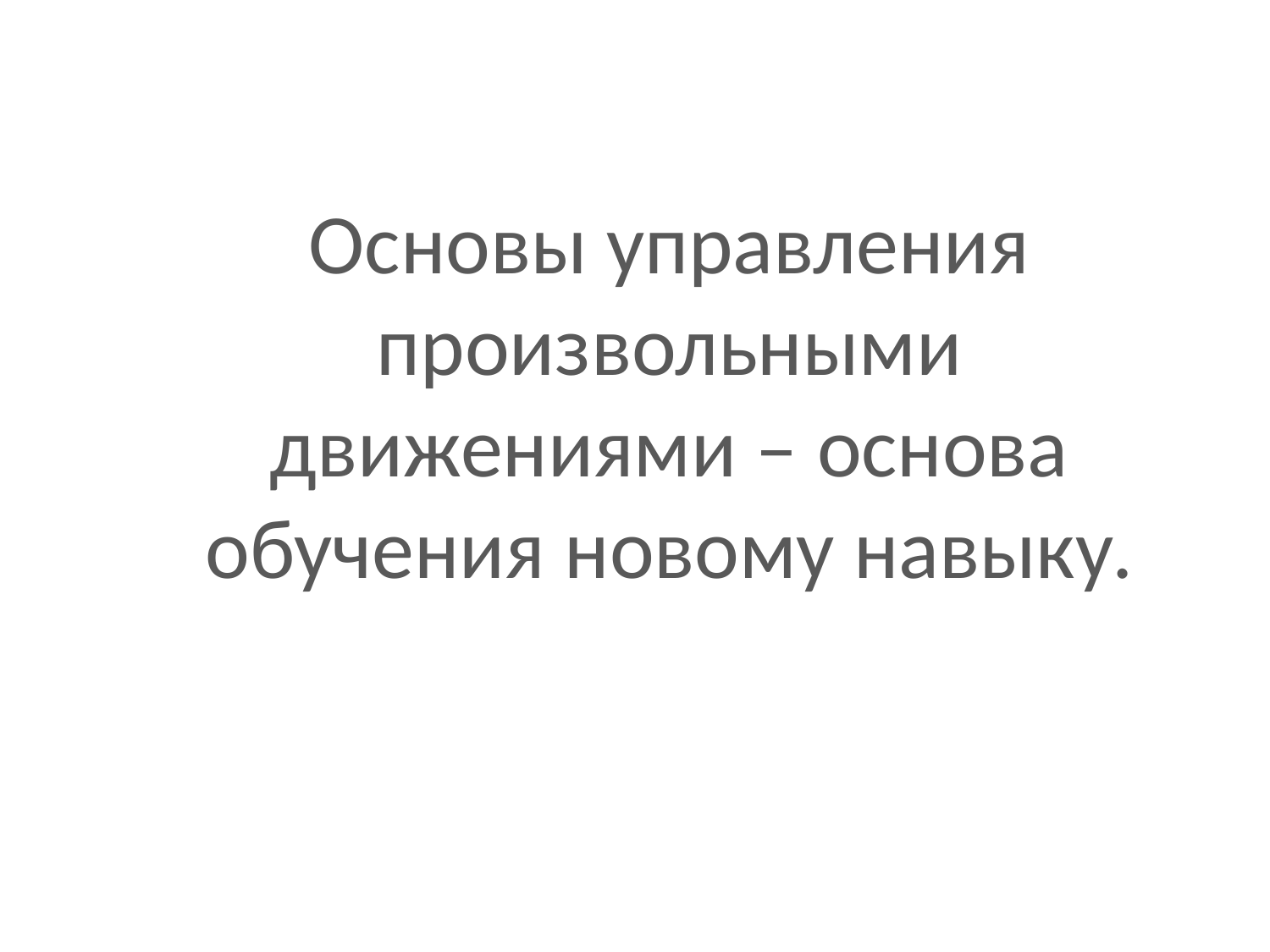

# Основы управления произвольными движениями – основа обучения новому навыку.